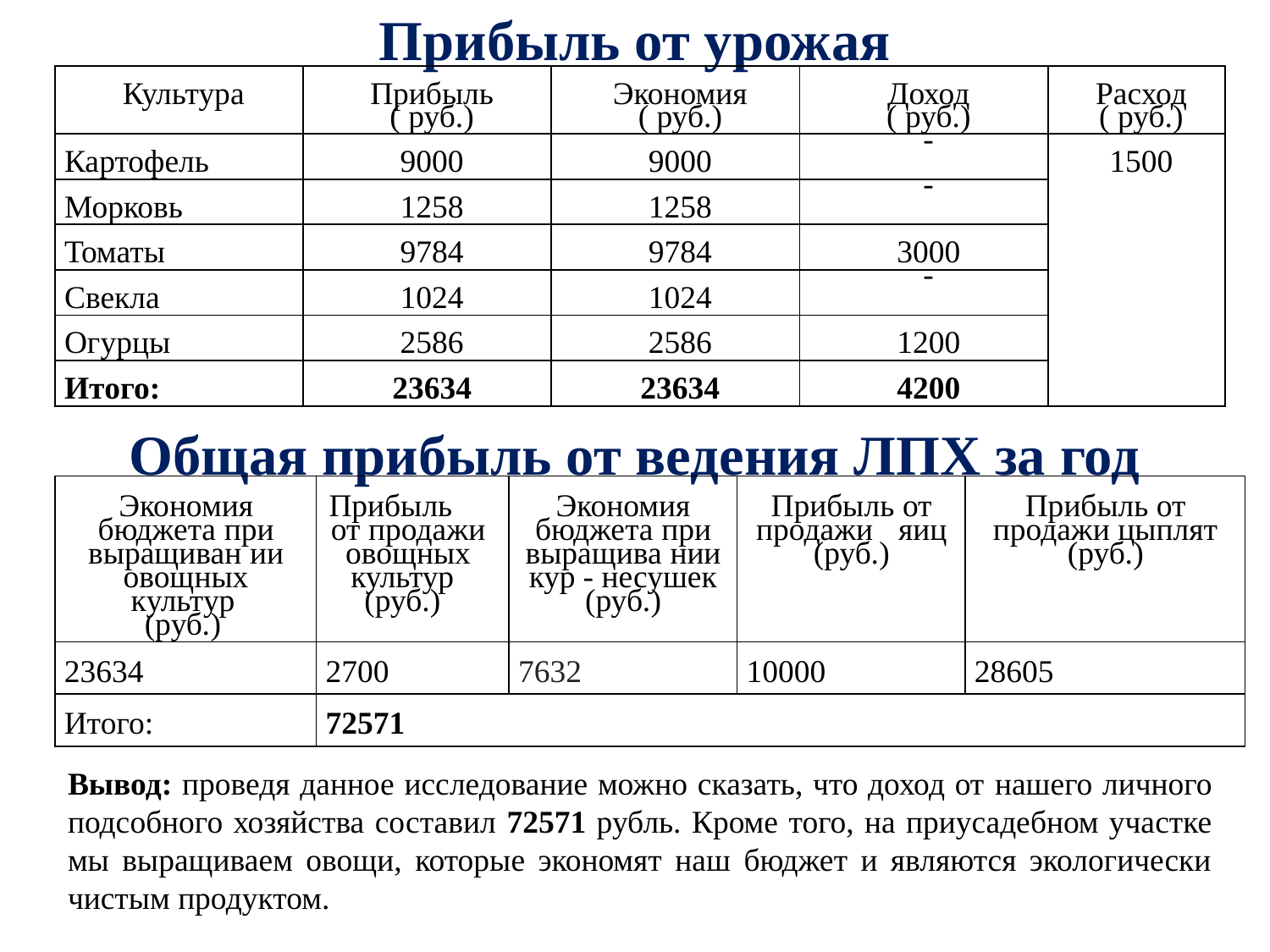

# Прибыль от урожая
| Культура | Прибыль ( руб.) | Экономия ( руб.) | Доход ( руб.) | Расход ( руб.) |
| --- | --- | --- | --- | --- |
| Картофель | 9000 | 9000 | - | 1500 |
| Морковь | 1258 | 1258 | - |  |
| Томаты | 9784 | 9784 | 3000 |  |
| Свекла | 1024 | 1024 | - |  |
| Огурцы | 2586 | 2586 | 1200 |  |
| Итого: | 23634 | 23634 | 4200 |  |
Общая прибыль от ведения ЛПХ за год
| Экономия бюджета при выращиван ии овощных культур (руб.) | Прибыль от продажи овощных культур (руб.) | Экономия бюджета при выращива нии кур - несушек (руб.) | Прибыль от продажи яиц (руб.) | Прибыль от продажи цыплят (руб.) |
| --- | --- | --- | --- | --- |
| 23634 | 2700 | 7632 | 10000 | 28605 |
| Итого: | 72571 |  |  |  |
Вывод: проведя данное исследование можно сказать, что доход от нашего личного подсобного хозяйства составил 72571 рубль. Кроме того, на приусадебном участке мы выращиваем овощи, которые экономят наш бюджет и являются экологически чистым продуктом.